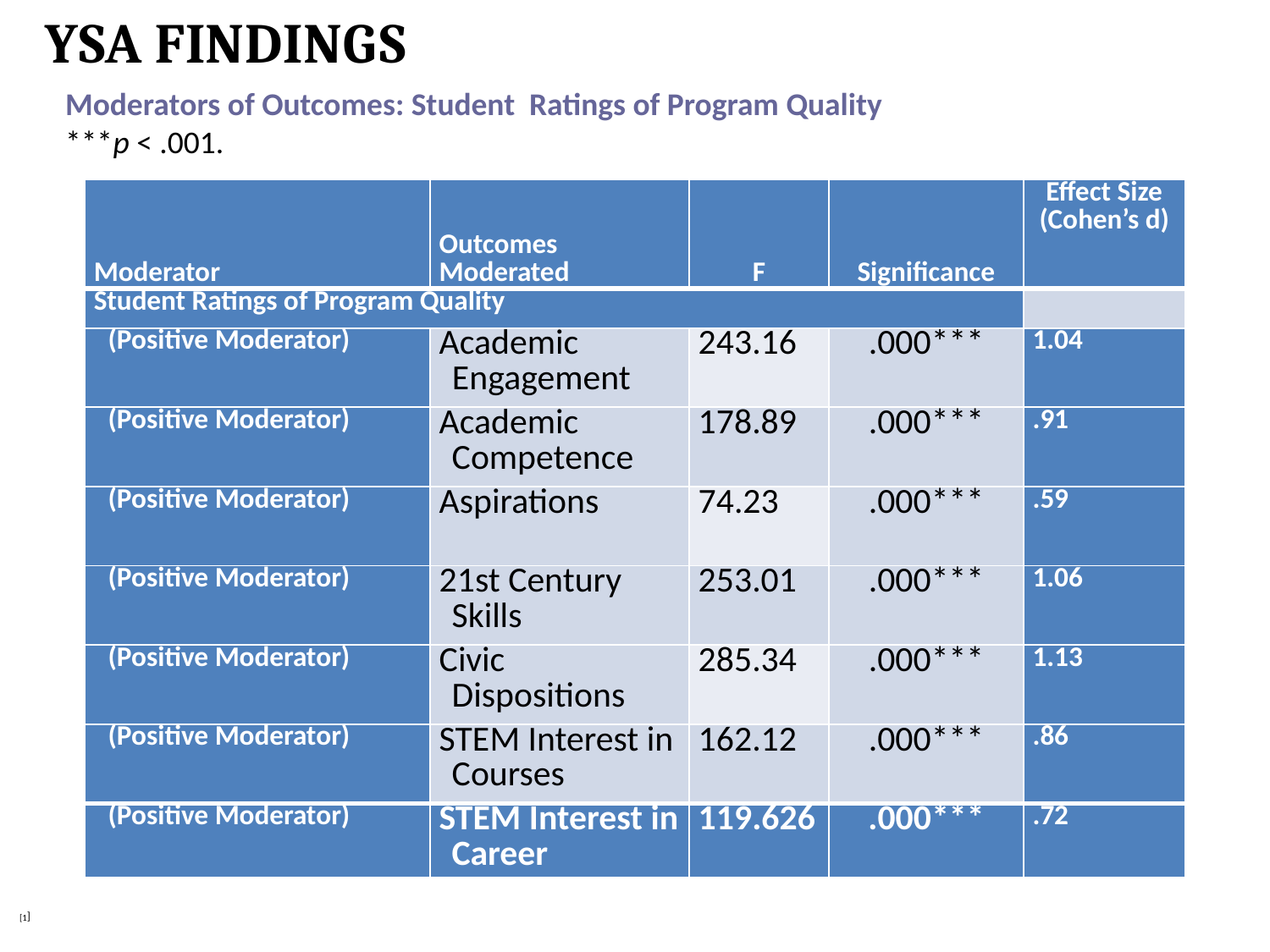

YSA Findings
Moderators of Outcomes: Student  Ratings of Program Quality
***p < .001.

| Moderator | Outcomes Moderated | F | Significance | Effect Size (Cohen’s d) |
| --- | --- | --- | --- | --- |
| Student Ratings of Program Quality |  |  |  |  |
| (Positive Moderator) | Academic Engagement | 243.16 | .000\*\*\* | 1.04 |
| (Positive Moderator) | Academic Competence | 178.89 | .000\*\*\* | .91 |
| (Positive Moderator) | Aspirations | 74.23 | .000\*\*\* | .59 |
| (Positive Moderator) | 21st Century Skills | 253.01 | .000\*\*\* | 1.06 |
| (Positive Moderator) | Civic Dispositions | 285.34 | .000\*\*\* | 1.13 |
| (Positive Moderator) | STEM Interest in Courses | 162.12 | .000\*\*\* | .86 |
| (Positive Moderator) | STEM Interest in Career | 119.626 | .000\*\*\* | .72 |
[1]